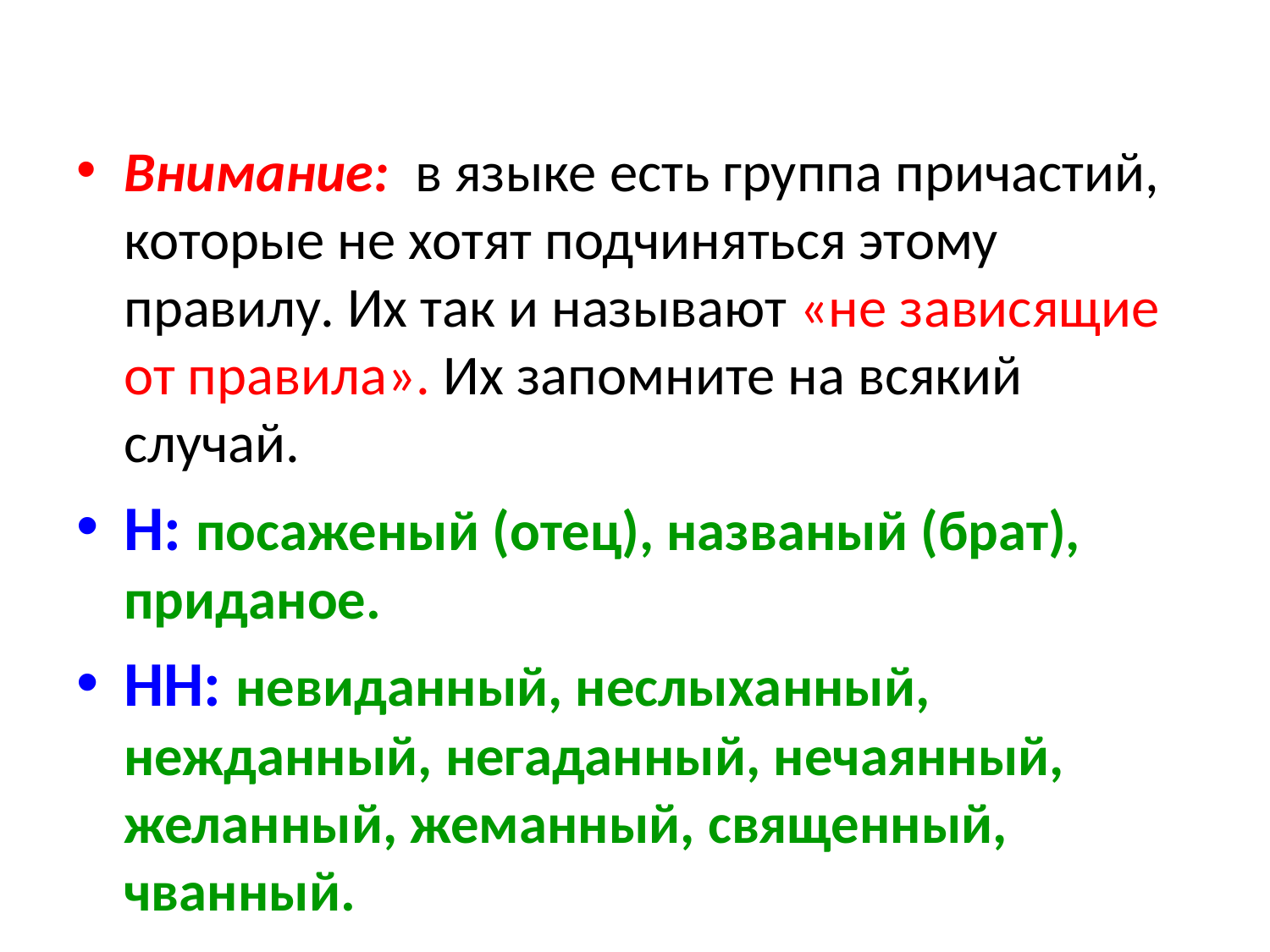

#

Внимание:  в языке есть группа причастий, которые не хотят подчиняться этому правилу. Их так и называют «не зависящие от правила». Их запомните на всякий случай.
Н: посаженый (отец), названый (брат), приданое.
НН: невиданный, неслыханный, нежданный, негаданный, нечаянный, желанный, жеманный, священный, чванный.